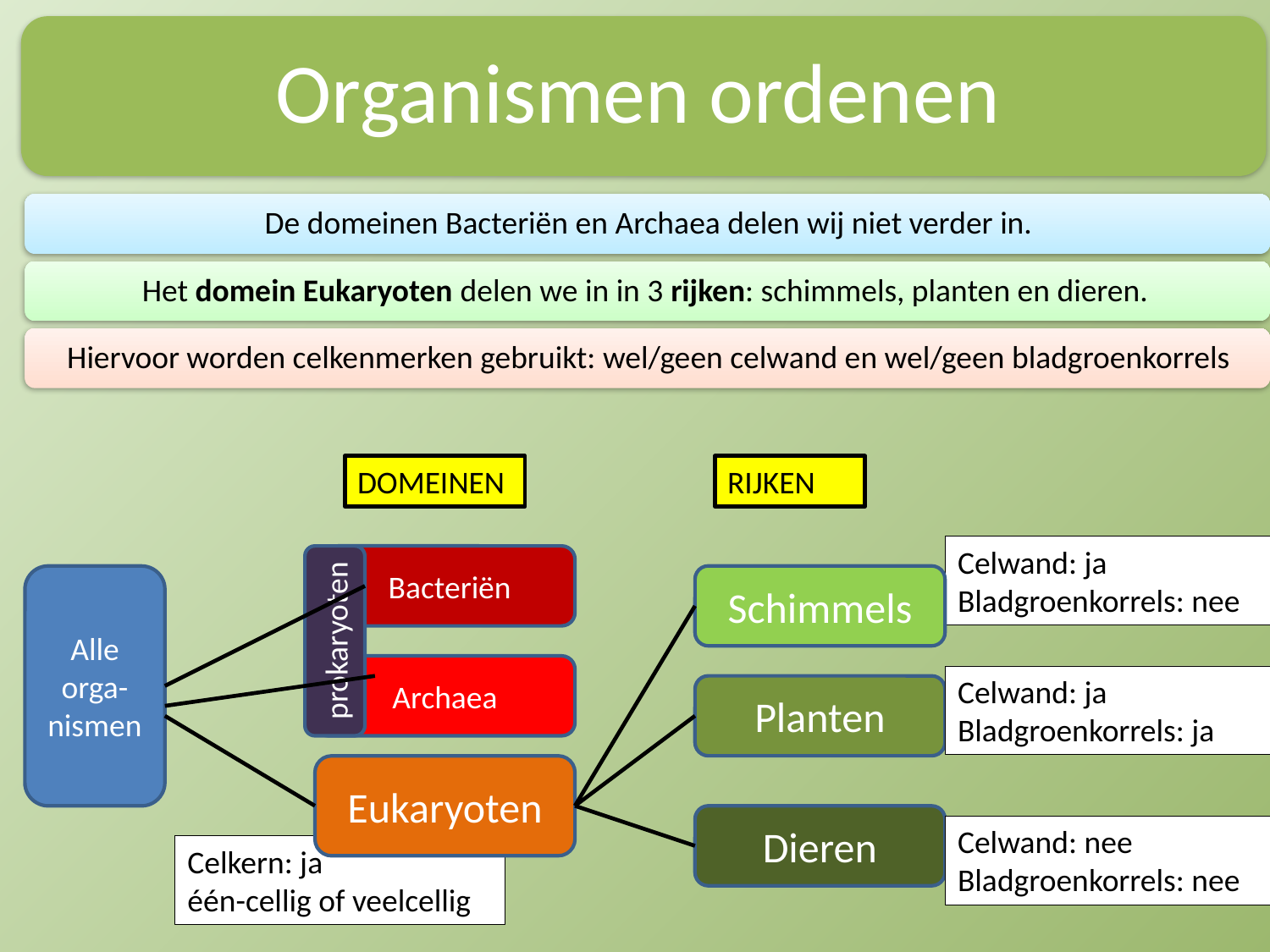

Organismen ordenen
De domeinen Bacteriën en Archaea delen wij niet verder in.
Het domein Eukaryoten delen we in in 3 rijken: schimmels, planten en dieren.
Hiervoor worden celkenmerken gebruikt: wel/geen celwand en wel/geen bladgroenkorrels
DOMEINEN
RIJKEN
Celwand: ja
Bladgroenkorrels: nee
prokaryoten
Bacteriën
Alle orga-nismen
Schimmels
Archaea
Celwand: ja
Bladgroenkorrels: ja
Planten
Eukaryoten
Dieren
Celwand: nee
Bladgroenkorrels: nee
Celkern: ja
één-cellig of veelcellig